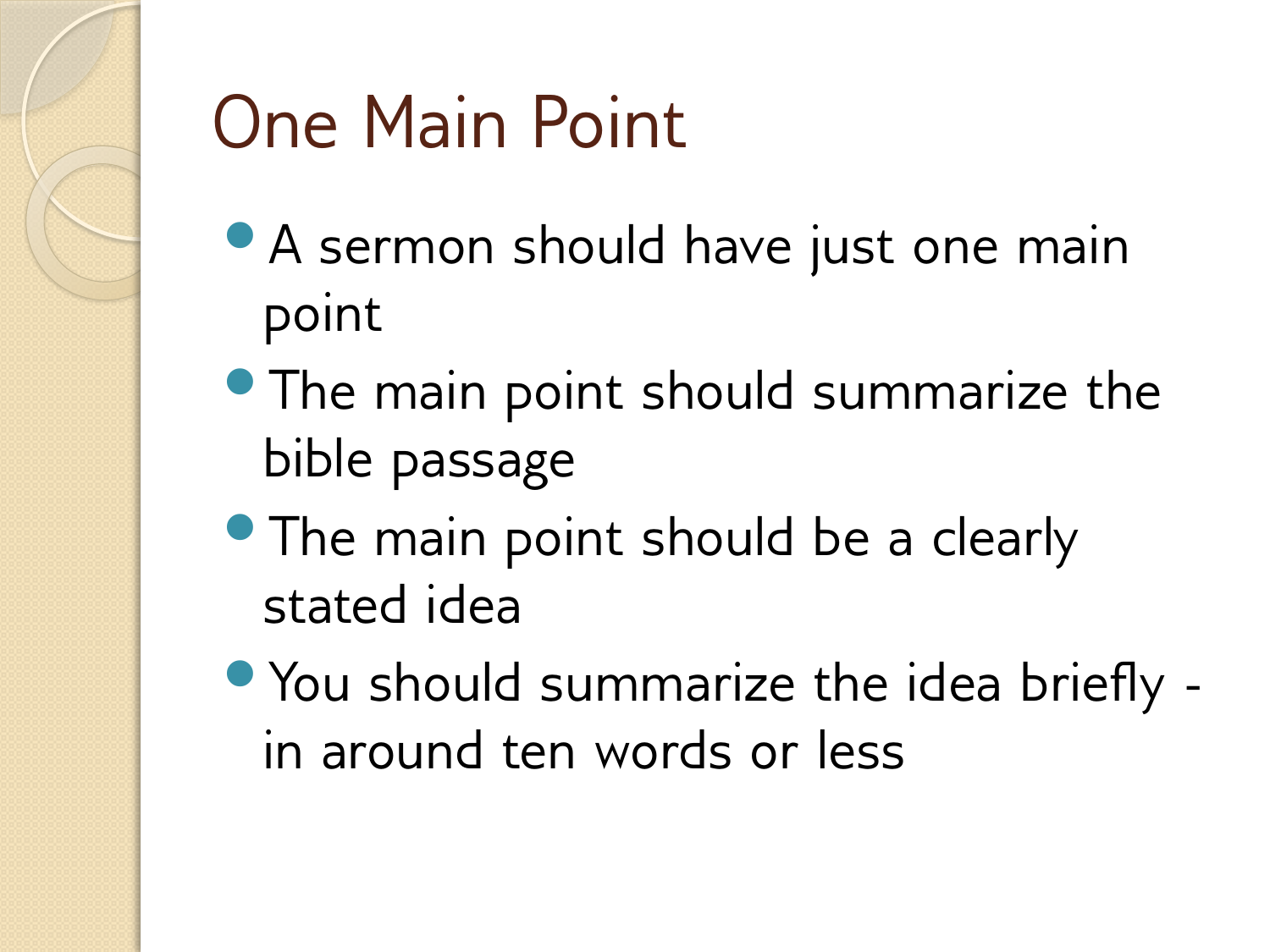

# One Main Point
A sermon should have just one main point
The main point should summarize the bible passage
The main point should be a clearly stated idea
You should summarize the idea briefly - in around ten words or less